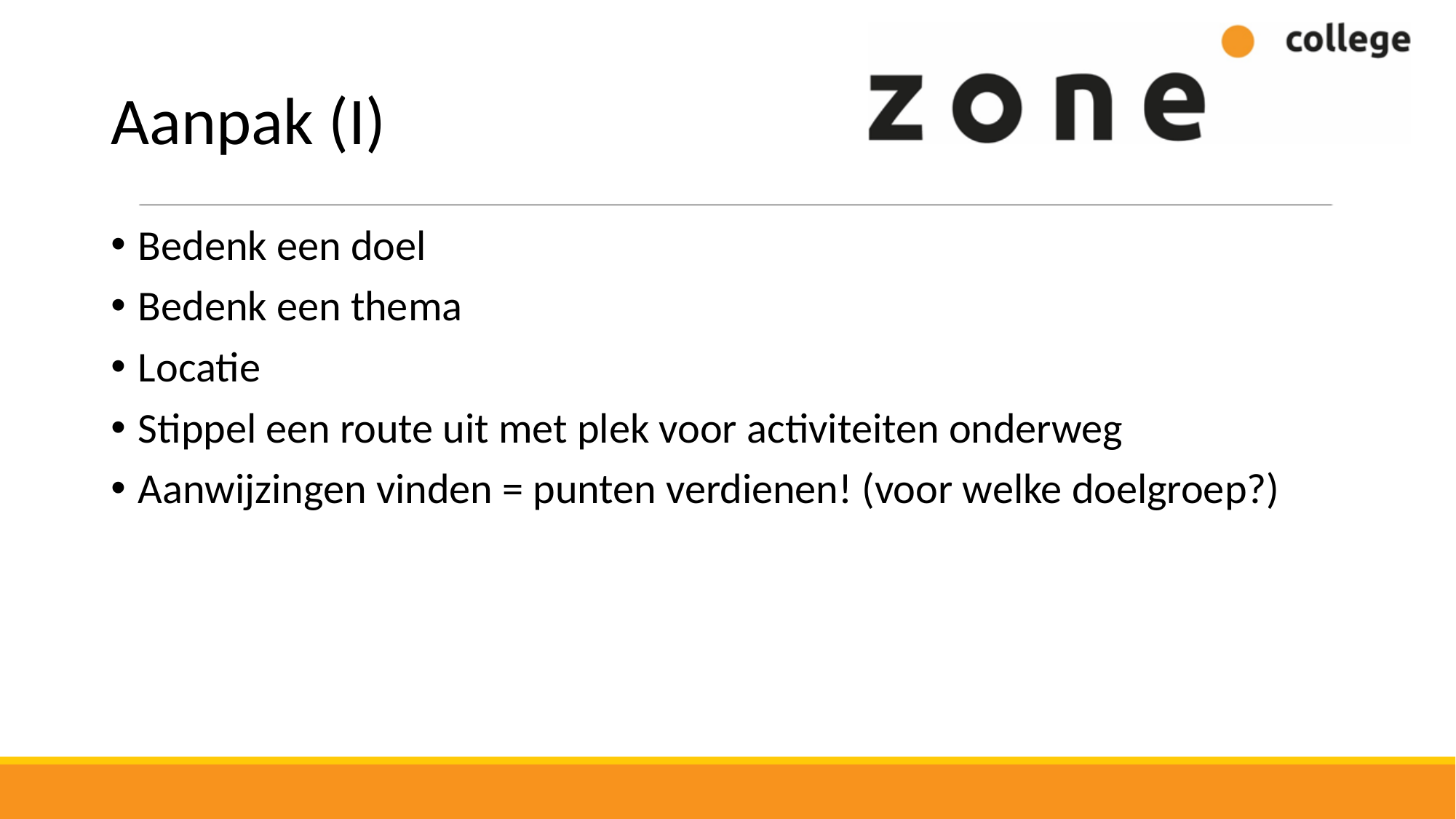

# Aanpak (I)
Bedenk een doel
Bedenk een thema
Locatie
Stippel een route uit met plek voor activiteiten onderweg
Aanwijzingen vinden = punten verdienen! (voor welke doelgroep?)